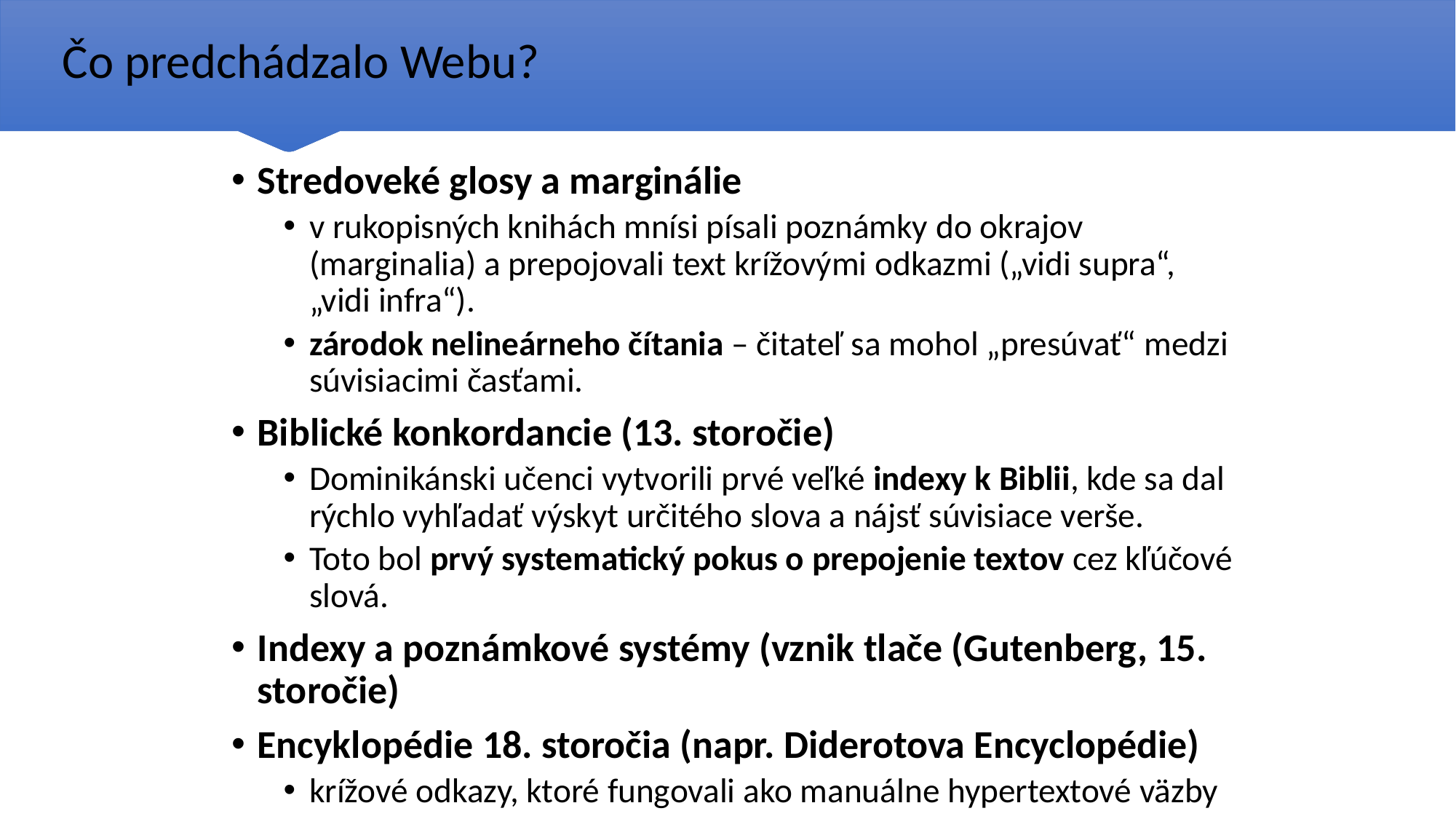

# Čo predchádzalo Webu?
Stredoveké glosy a marginálie
v rukopisných knihách mnísi písali poznámky do okrajov (marginalia) a prepojovali text krížovými odkazmi („vidi supra“, „vidi infra“).
zárodok nelineárneho čítania – čitateľ sa mohol „presúvať“ medzi súvisiacimi časťami.
Biblické konkordancie (13. storočie)
Dominikánski učenci vytvorili prvé veľké indexy k Biblii, kde sa dal rýchlo vyhľadať výskyt určitého slova a nájsť súvisiace verše.
Toto bol prvý systematický pokus o prepojenie textov cez kľúčové slová.
Indexy a poznámkové systémy (vznik tlače (Gutenberg, 15. storočie)
Encyklopédie 18. storočia (napr. Diderotova Encyclopédie)
krížové odkazy, ktoré fungovali ako manuálne hypertextové väzby